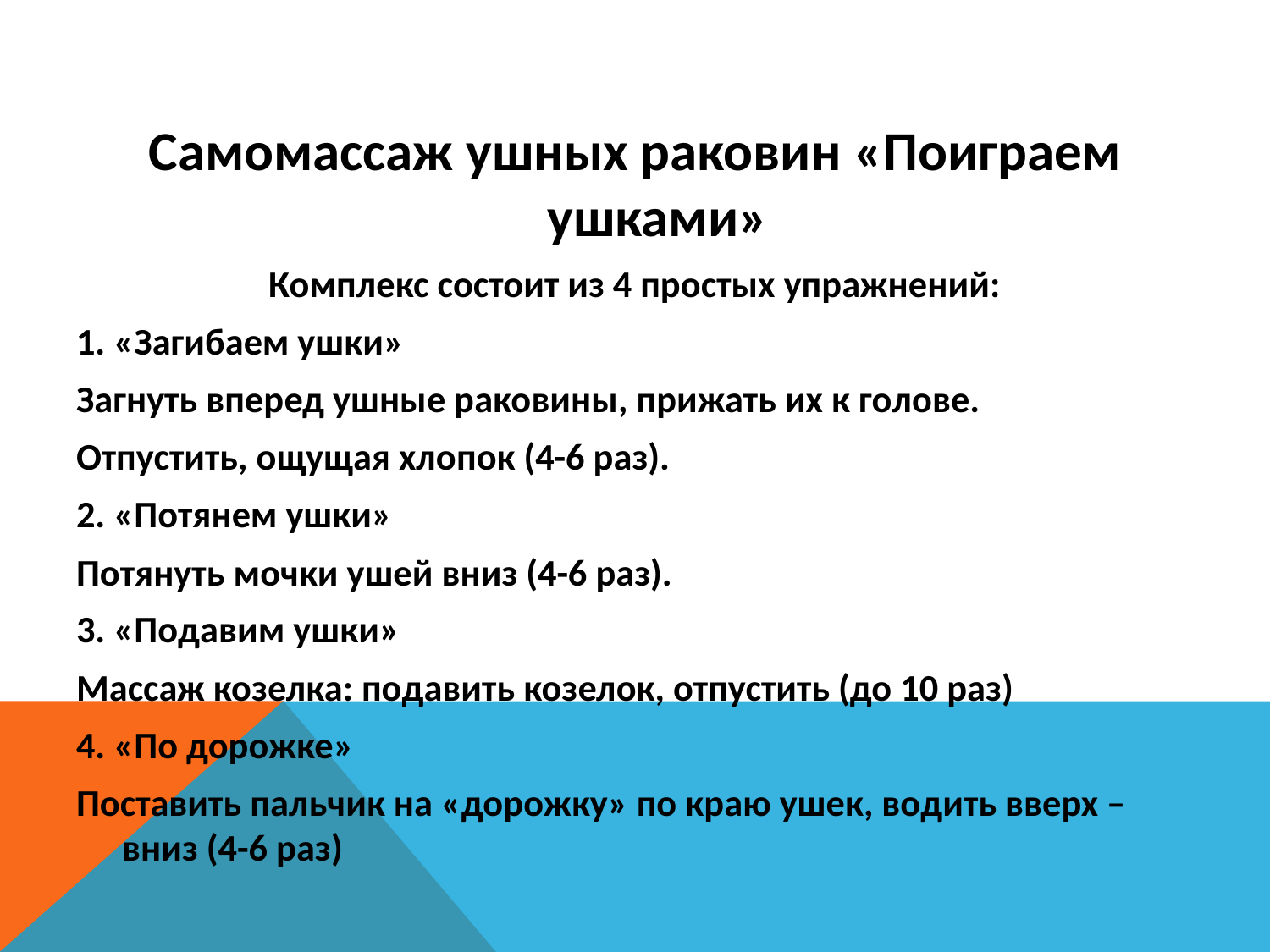

Самомассаж ушных раковин «Поиграем ушками»
Комплекс состоит из 4 простых упражнений:
1. «Загибаем ушки»
Загнуть вперед ушные раковины, прижать их к голове.
Отпустить, ощущая хлопок (4-6 раз).
2. «Потянем ушки»
Потянуть мочки ушей вниз (4-6 раз).
3. «Подавим ушки»
Массаж козелка: подавить козелок, отпустить (до 10 раз)
4. «По дорожке»
Поставить пальчик на «дорожку» по краю ушек, водить вверх – вниз (4-6 раз)